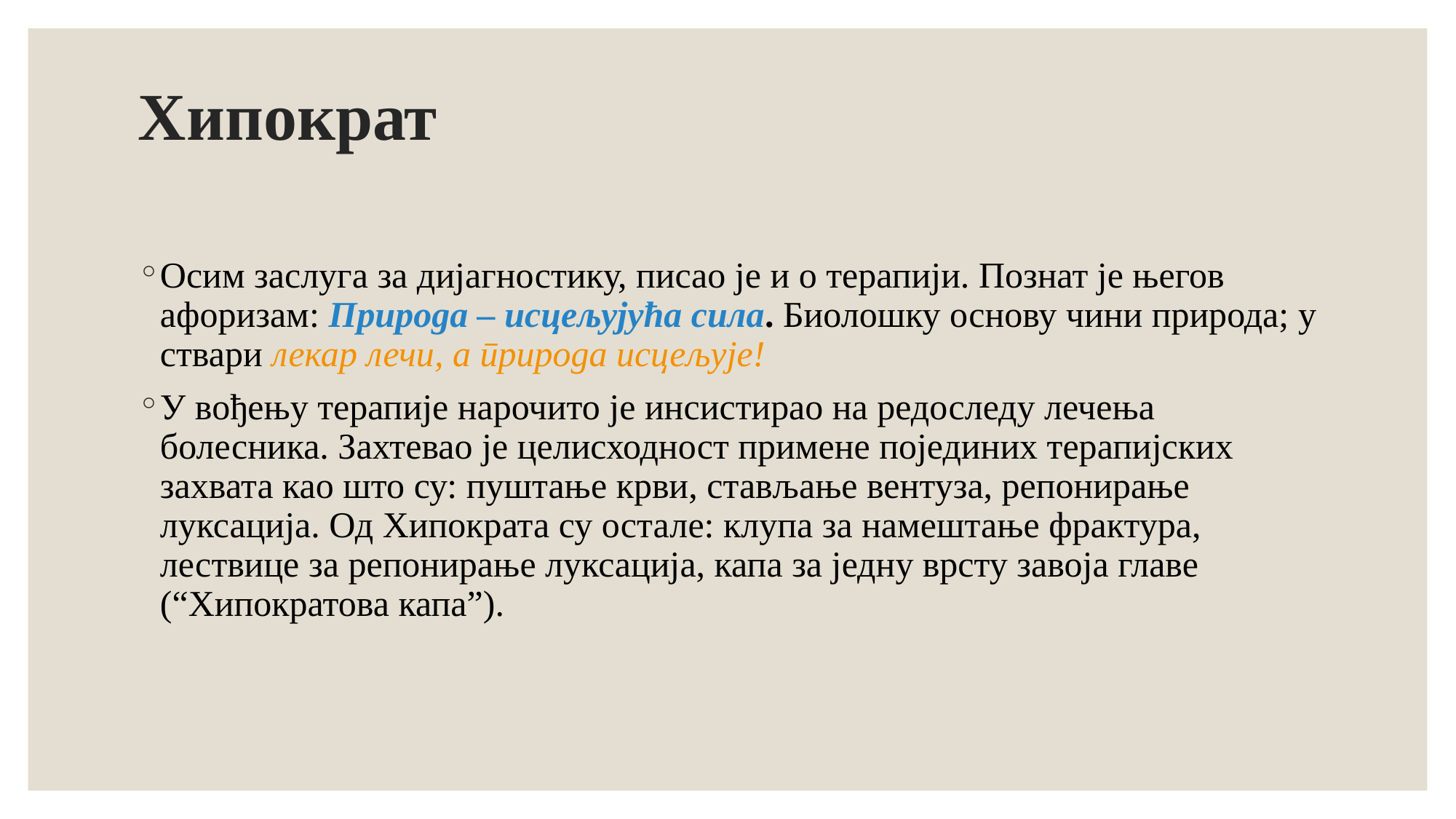

# Хипократ
Осим заслуга за дијагностику, писао је и о терапији. Познат је његов афоризам: Природа – исцељујућа сила. Биолошку основу чини природа; у ствари лекар лечи, а природа исцељује!
У вођењу терапије нарочито је инсистирао на редоследу лечења болесника. Захтевао је целисходност примене појединих терапијских захвата као што су: пуштање крви, стављање вентуза, репонирање луксација. Од Хипократа су остале: клупа за намештање фрактура, лествице за репонирање луксација, капа за једну врсту завоја главе (“Хипократова капа”).